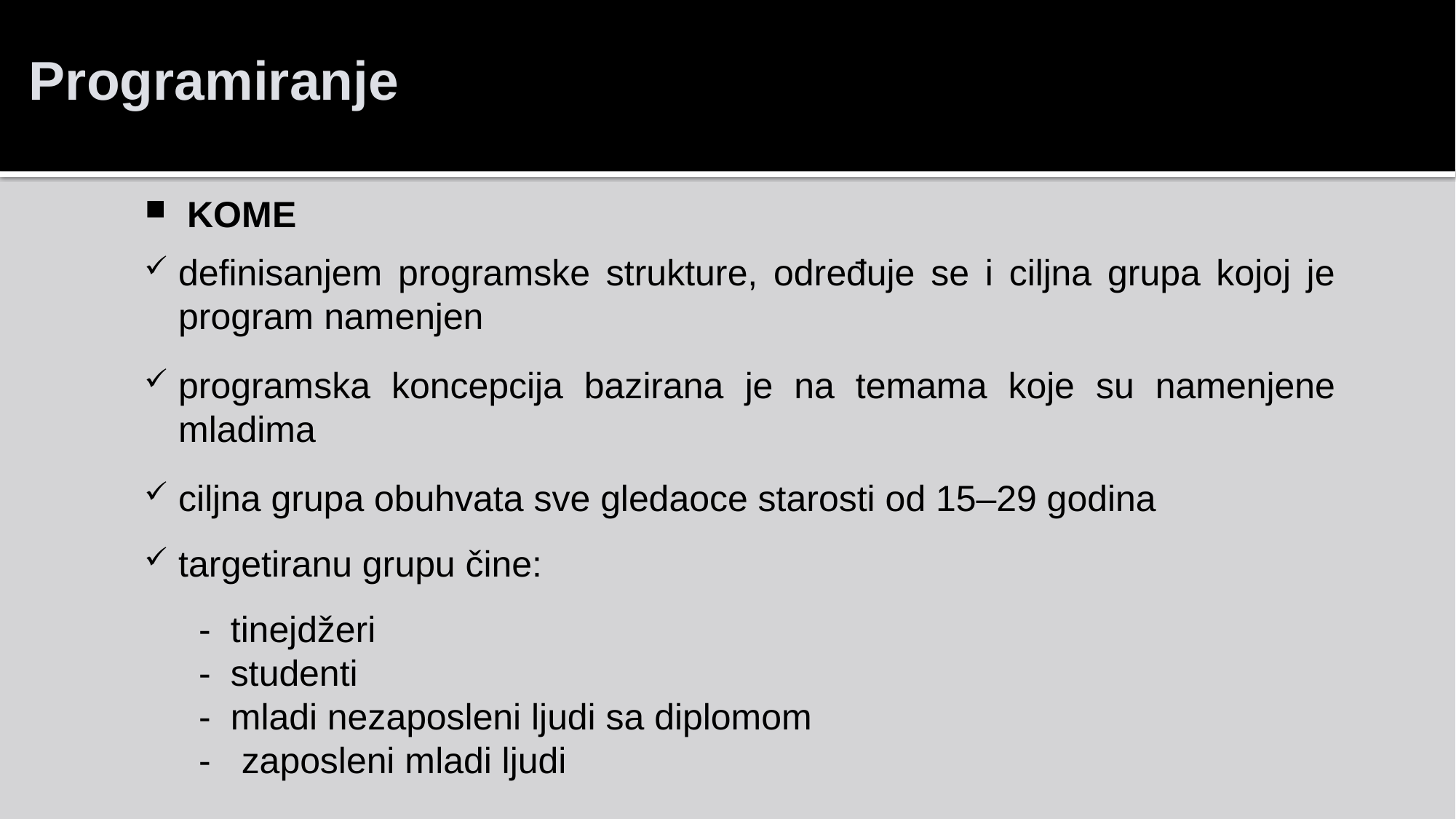

Programiranje

KOME

definisanjem programske strukture, određuje se i ciljna grupa kojoj je program namenjen

programska koncepcija bazirana je na temama koje su namenjene mladima

ciljna grupa obuhvata sve gledaoce starosti od 15–29 godina

targetiranu grupu čine:

-	tinejdžeri
-	studenti
-	mladi nezaposleni ljudi sa diplomom
-   zaposleni mladi ljudi